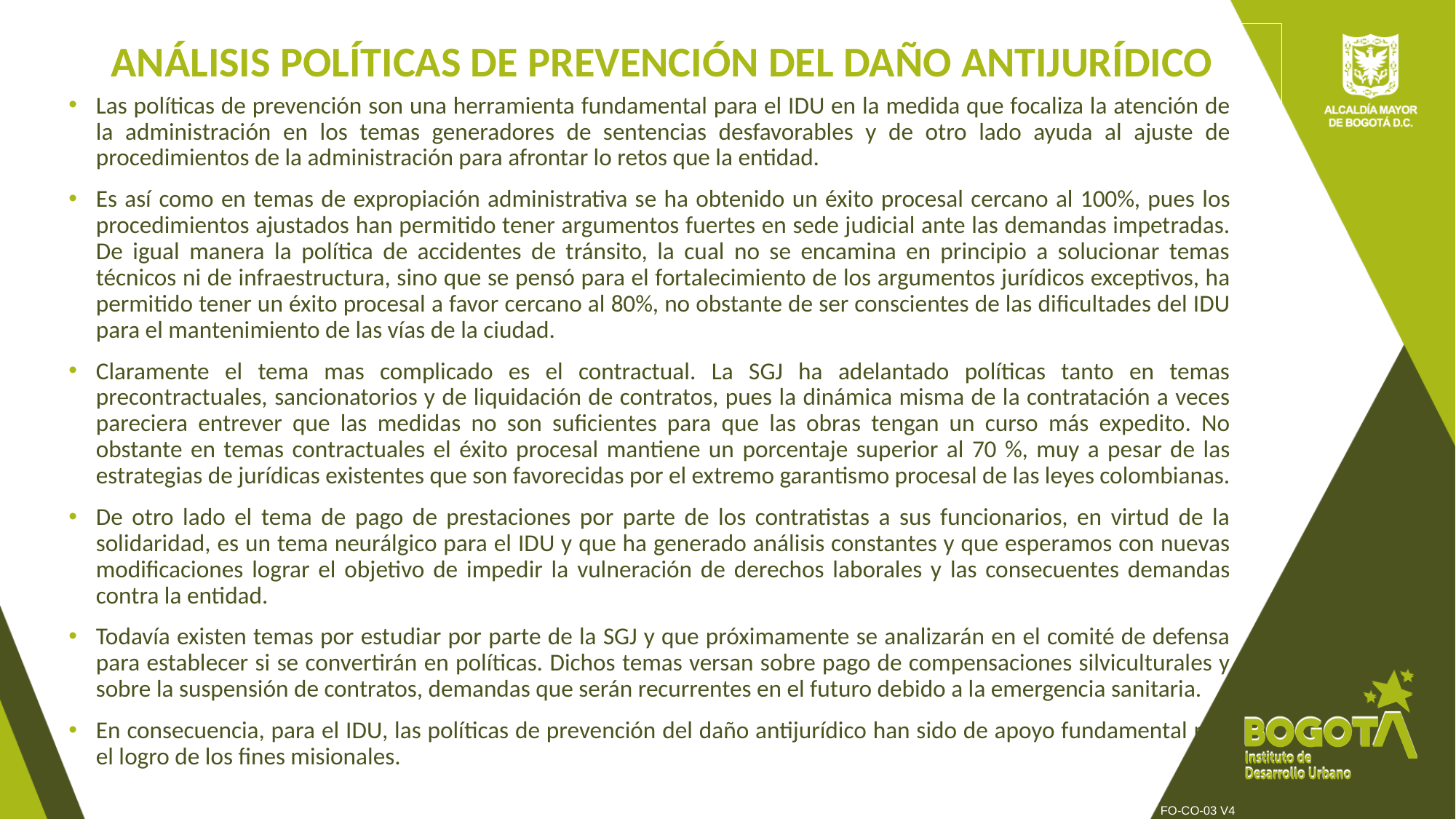

# ANÁLISIS POLÍTICAS DE PREVENCIÓN DEL DAÑO ANTIJURÍDICO
Las políticas de prevención son una herramienta fundamental para el IDU en la medida que focaliza la atención de la administración en los temas generadores de sentencias desfavorables y de otro lado ayuda al ajuste de procedimientos de la administración para afrontar lo retos que la entidad.
Es así como en temas de expropiación administrativa se ha obtenido un éxito procesal cercano al 100%, pues los procedimientos ajustados han permitido tener argumentos fuertes en sede judicial ante las demandas impetradas. De igual manera la política de accidentes de tránsito, la cual no se encamina en principio a solucionar temas técnicos ni de infraestructura, sino que se pensó para el fortalecimiento de los argumentos jurídicos exceptivos, ha permitido tener un éxito procesal a favor cercano al 80%, no obstante de ser conscientes de las dificultades del IDU para el mantenimiento de las vías de la ciudad.
Claramente el tema mas complicado es el contractual. La SGJ ha adelantado políticas tanto en temas precontractuales, sancionatorios y de liquidación de contratos, pues la dinámica misma de la contratación a veces pareciera entrever que las medidas no son suficientes para que las obras tengan un curso más expedito. No obstante en temas contractuales el éxito procesal mantiene un porcentaje superior al 70 %, muy a pesar de las estrategias de jurídicas existentes que son favorecidas por el extremo garantismo procesal de las leyes colombianas.
De otro lado el tema de pago de prestaciones por parte de los contratistas a sus funcionarios, en virtud de la solidaridad, es un tema neurálgico para el IDU y que ha generado análisis constantes y que esperamos con nuevas modificaciones lograr el objetivo de impedir la vulneración de derechos laborales y las consecuentes demandas contra la entidad.
Todavía existen temas por estudiar por parte de la SGJ y que próximamente se analizarán en el comité de defensa para establecer si se convertirán en políticas. Dichos temas versan sobre pago de compensaciones silviculturales y sobre la suspensión de contratos, demandas que serán recurrentes en el futuro debido a la emergencia sanitaria.
En consecuencia, para el IDU, las políticas de prevención del daño antijurídico han sido de apoyo fundamental paa el logro de los fines misionales.